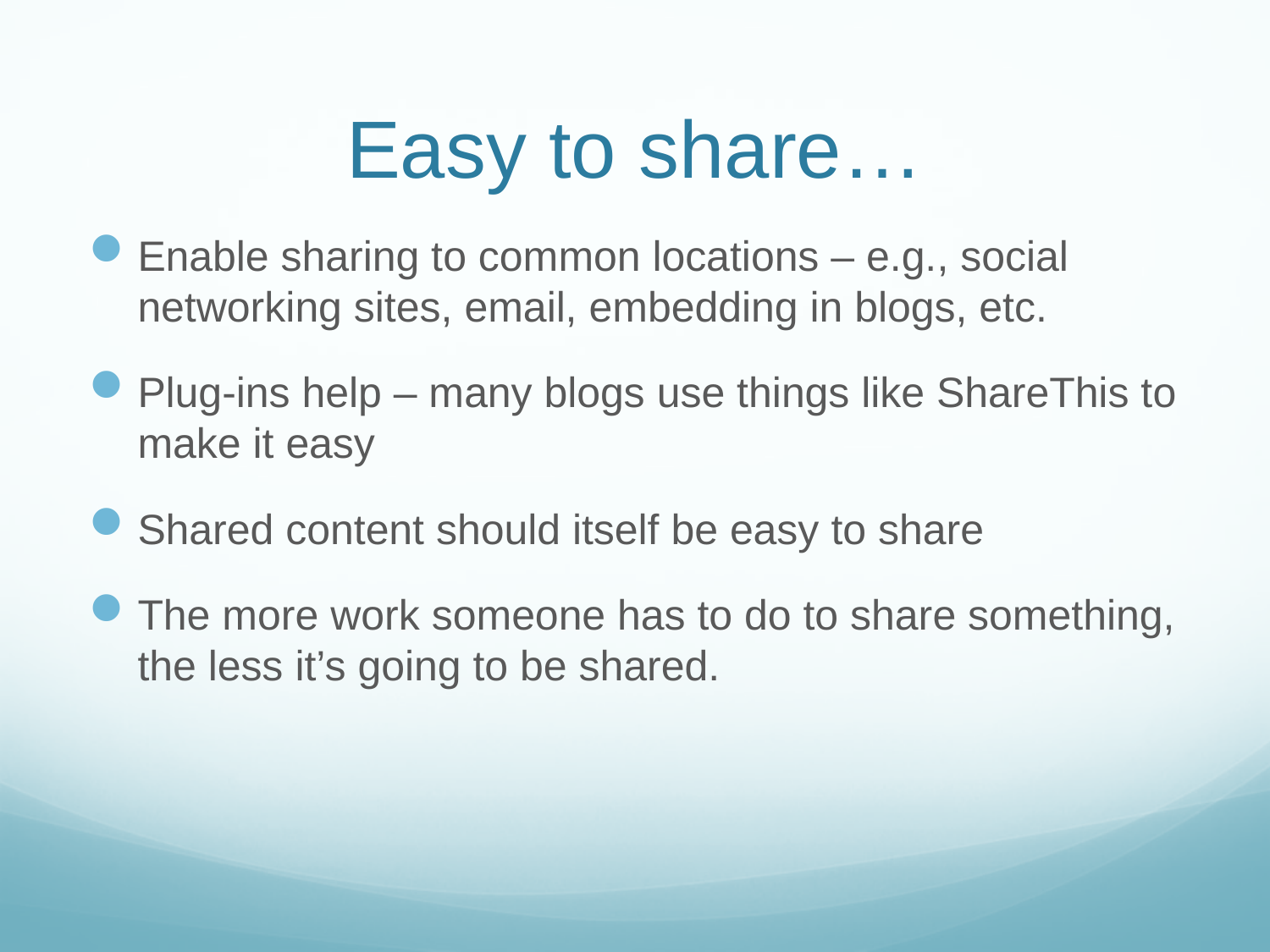

# Easy to share…
Enable sharing to common locations – e.g., social networking sites, email, embedding in blogs, etc.
Plug-ins help – many blogs use things like ShareThis to make it easy
Shared content should itself be easy to share
The more work someone has to do to share something, the less it’s going to be shared.